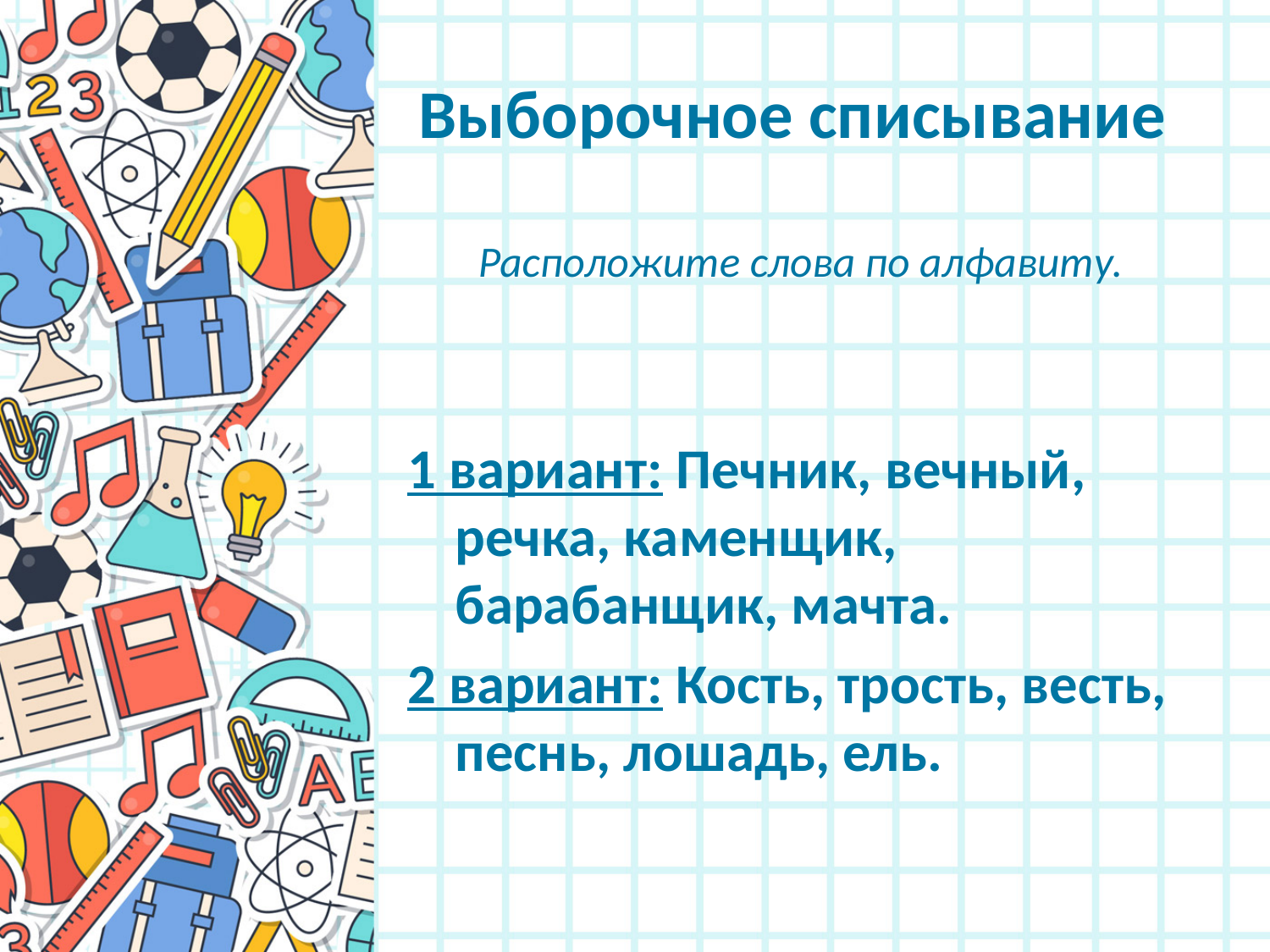

# Выборочное списывание Расположите слова по алфавиту.

1 вариант: Печник, вечный, речка, каменщик, барабанщик, мачта.
2 вариант: Кость, трость, весть, песнь, лошадь, ель.